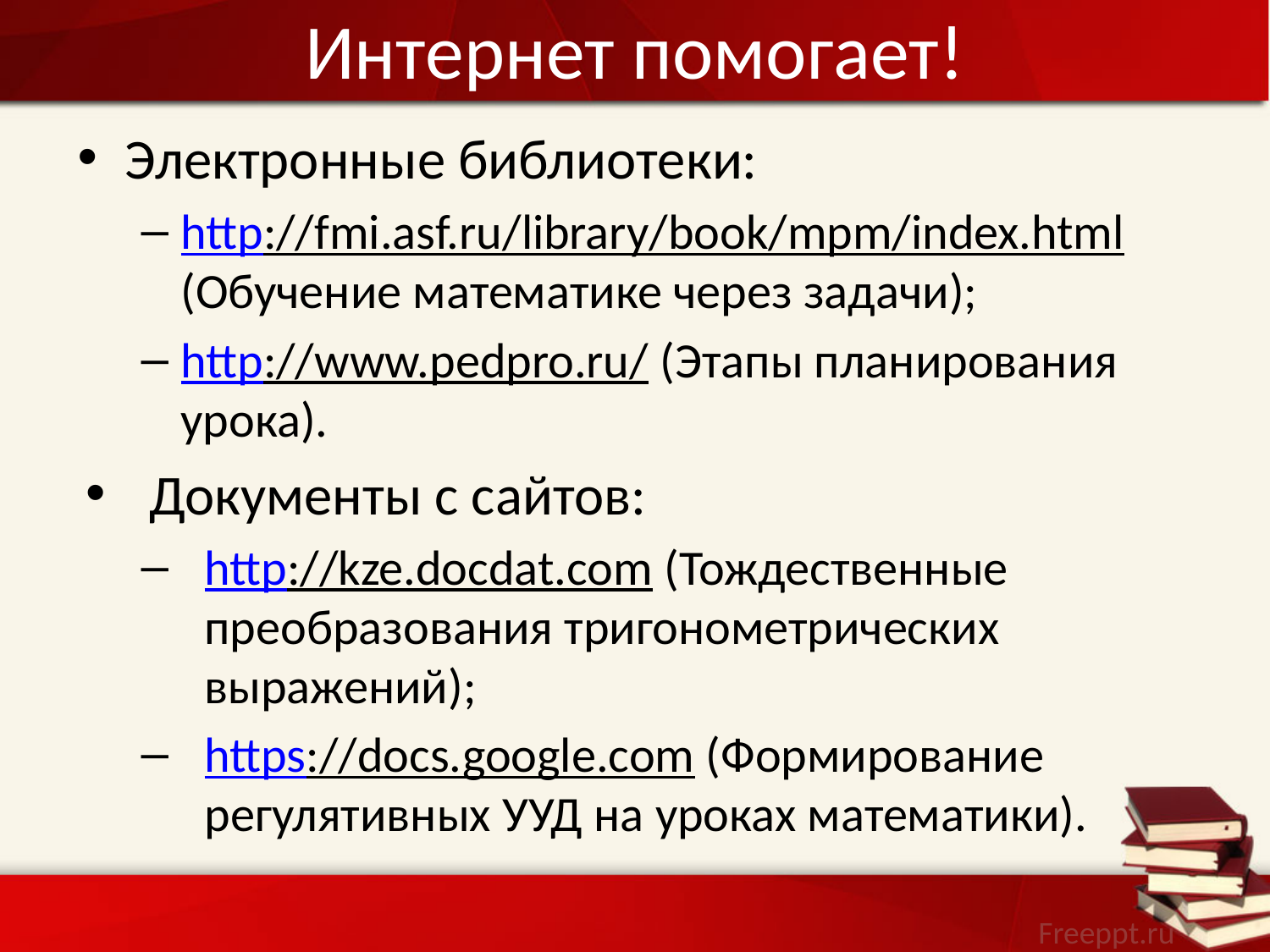

# Интернет помогает!
Электронные библиотеки:
http://fmi.asf.ru/library/book/mpm/index.html (Обучение математике через задачи);
http://www.pedpro.ru/ (Этапы планирования урока).
Документы с сайтов:
http://kze.docdat.com (Тождественные преобразования тригонометрических выражений);
https://docs.google.com (Формирование регулятивных УУД на уроках математики).